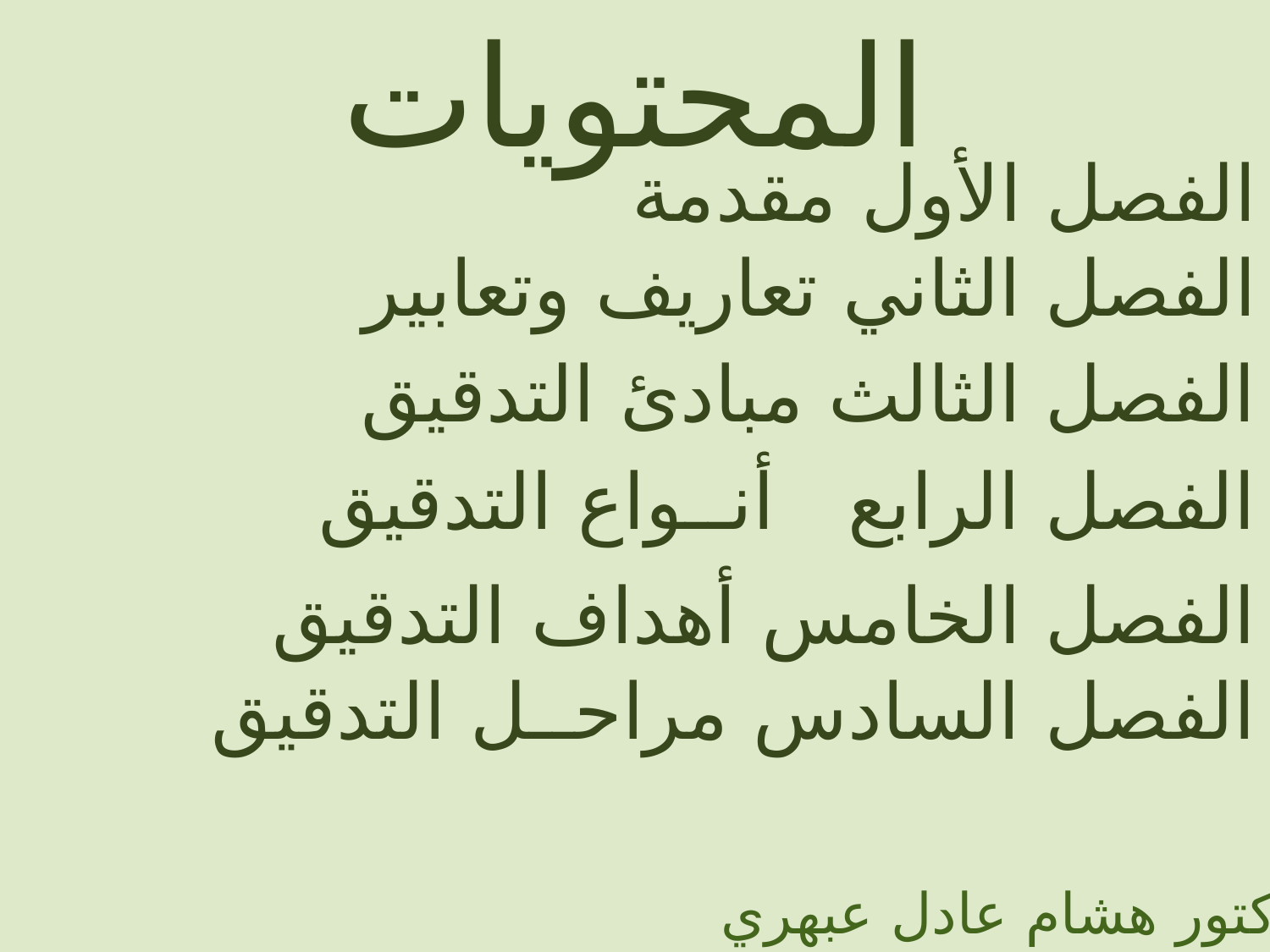

المحتويات
الفصل الأول مقدمة
الفصل الثاني تعاريف وتعابير
الفصل الثالث مبادئ التدقيق
الفصل الرابع   أنــواع التدقيق
الفصل الخامس أهداف التدقيق
الفصل السادس مراحــل التدقيق
الدكتور هشام عادل عبهري